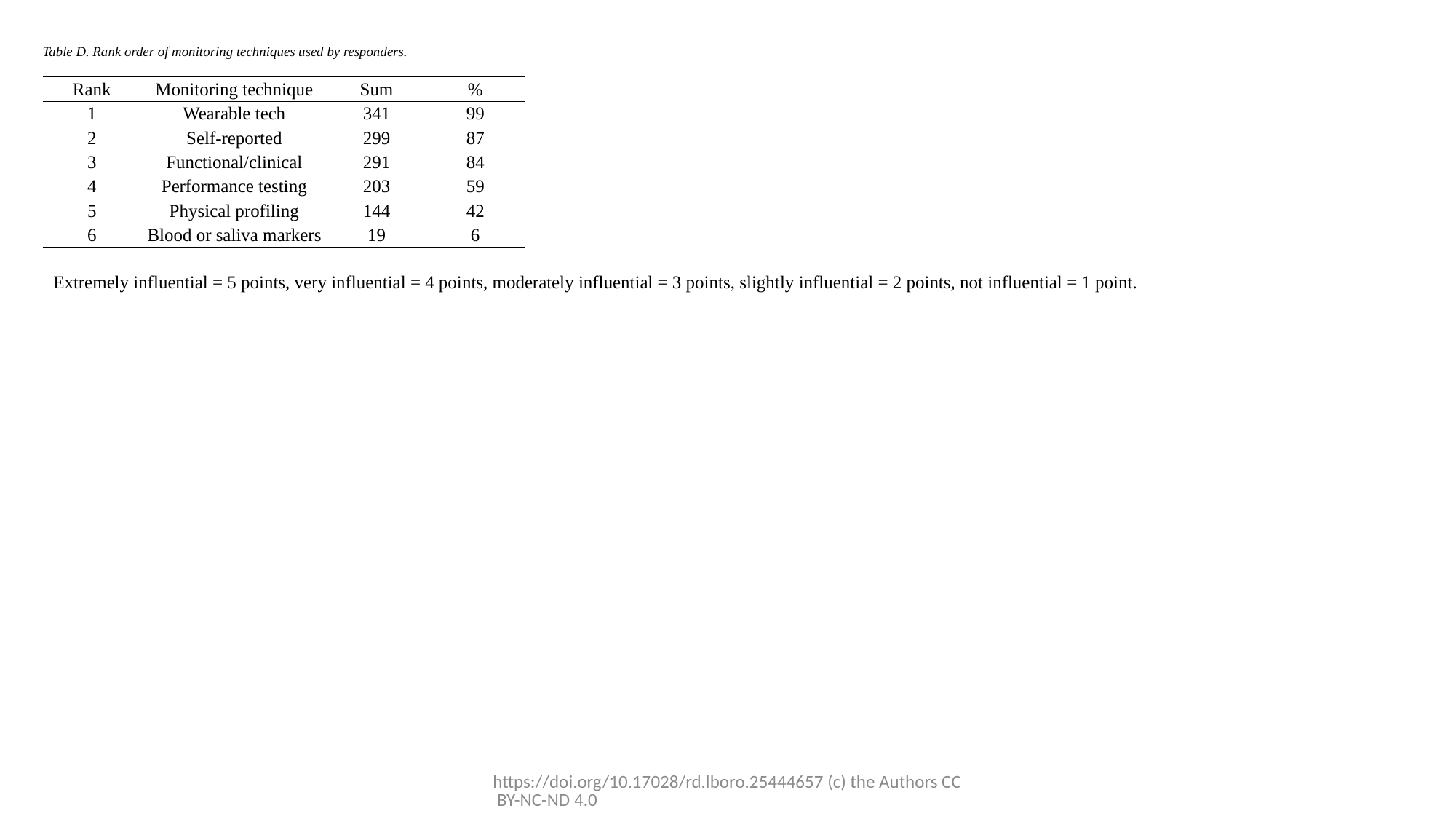

Table D. Rank order of monitoring techniques used by responders.
| Rank | Monitoring technique | Sum | % |
| --- | --- | --- | --- |
| 1 | Wearable tech | 341 | 99 |
| 2 | Self-reported | 299 | 87 |
| 3 | Functional/clinical | 291 | 84 |
| 4 | Performance testing | 203 | 59 |
| 5 | Physical profiling | 144 | 42 |
| 6 | Blood or saliva markers | 19 | 6 |
Extremely influential = 5 points, very influential = 4 points, moderately influential = 3 points, slightly influential = 2 points, not influential = 1 point.
https://doi.org/10.17028/rd.lboro.25444657 (c) the Authors CC BY-NC-ND 4.0